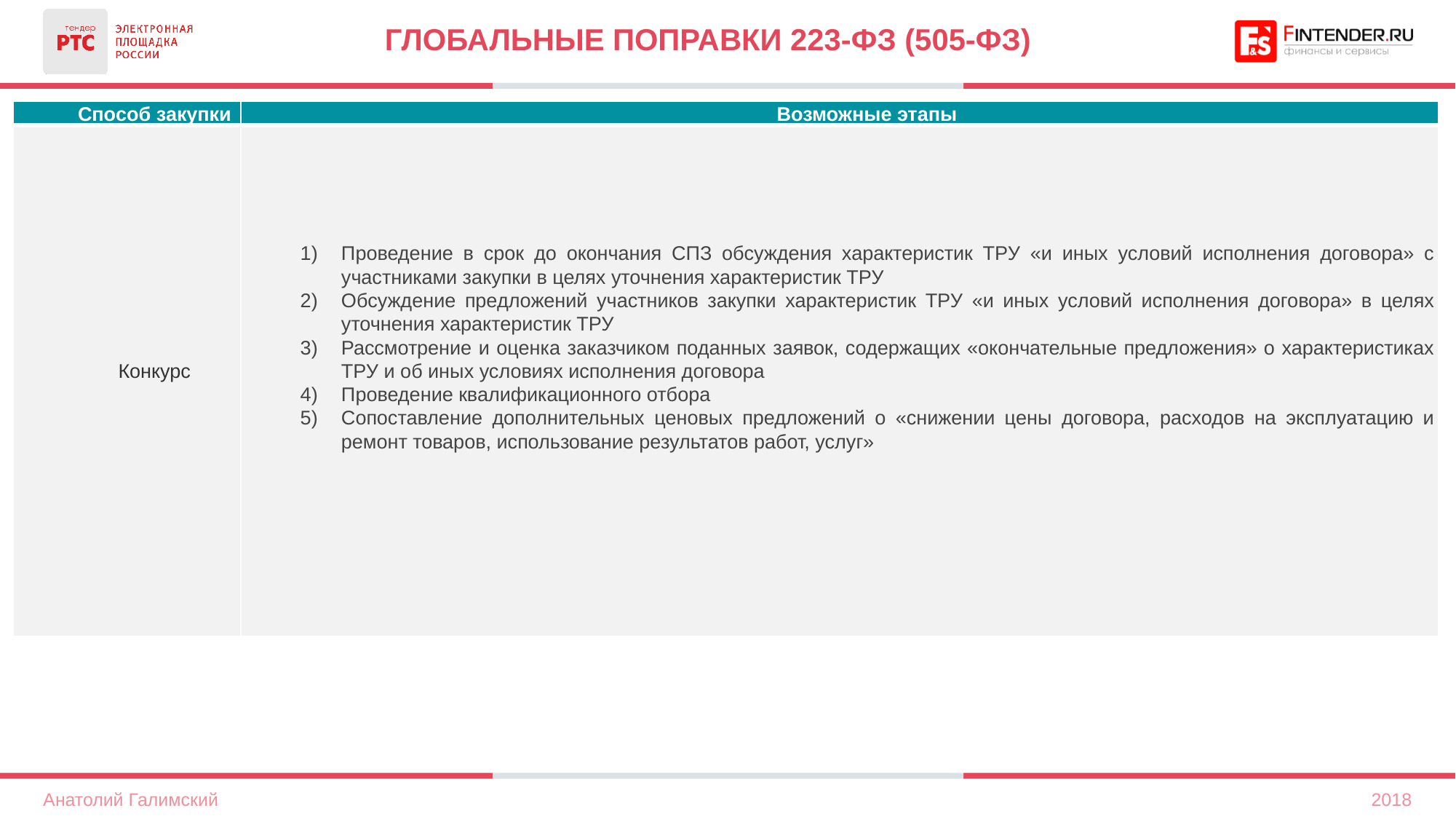

# ГЛОБАЛЬНЫЕ ПОПРАВКИ 223-фз (505-фз)

| Способ закупки | Возможные этапы |
| --- | --- |
| Конкурс | Проведение в срок до окончания СПЗ обсуждения характеристик ТРУ «и иных условий исполнения договора» с участниками закупки в целях уточнения характеристик ТРУ Обсуждение предложений участников закупки характеристик ТРУ «и иных условий исполнения договора» в целях уточнения характеристик ТРУ Рассмотрение и оценка заказчиком поданных заявок, содержащих «окончательные предложения» о характеристиках ТРУ и об иных условиях исполнения договора Проведение квалификационного отбора Сопоставление дополнительных ценовых предложений о «снижении цены договора, расходов на эксплуатацию и ремонт товаров, использование результатов работ, услуг» |

2018
Анатолий Галимский